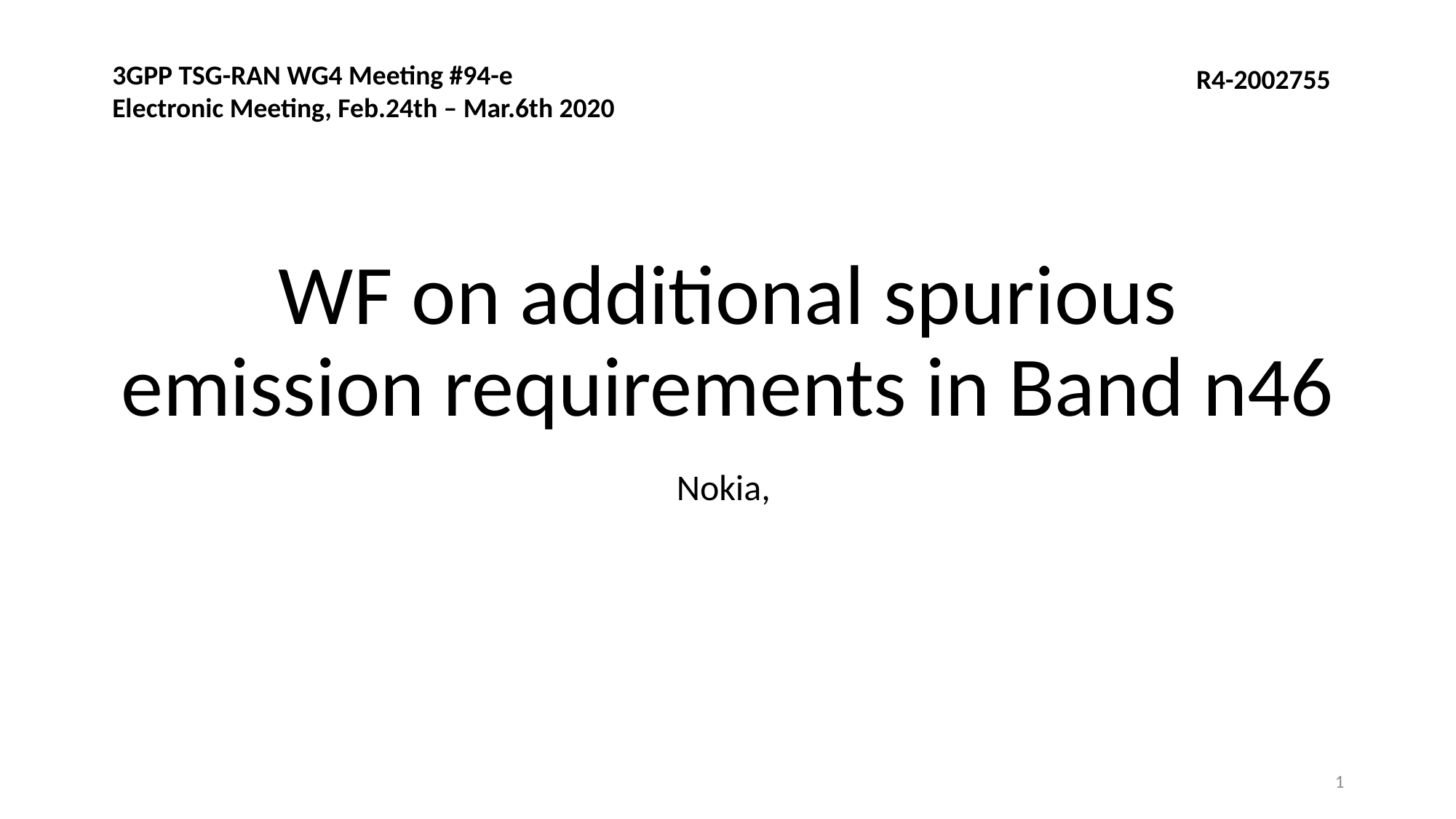

3GPP TSG-RAN WG4 Meeting #94-e
Electronic Meeting, Feb.24th – Mar.6th 2020
R4-2002755
# WF on additional spurious emission requirements in Band n46
Nokia,
1